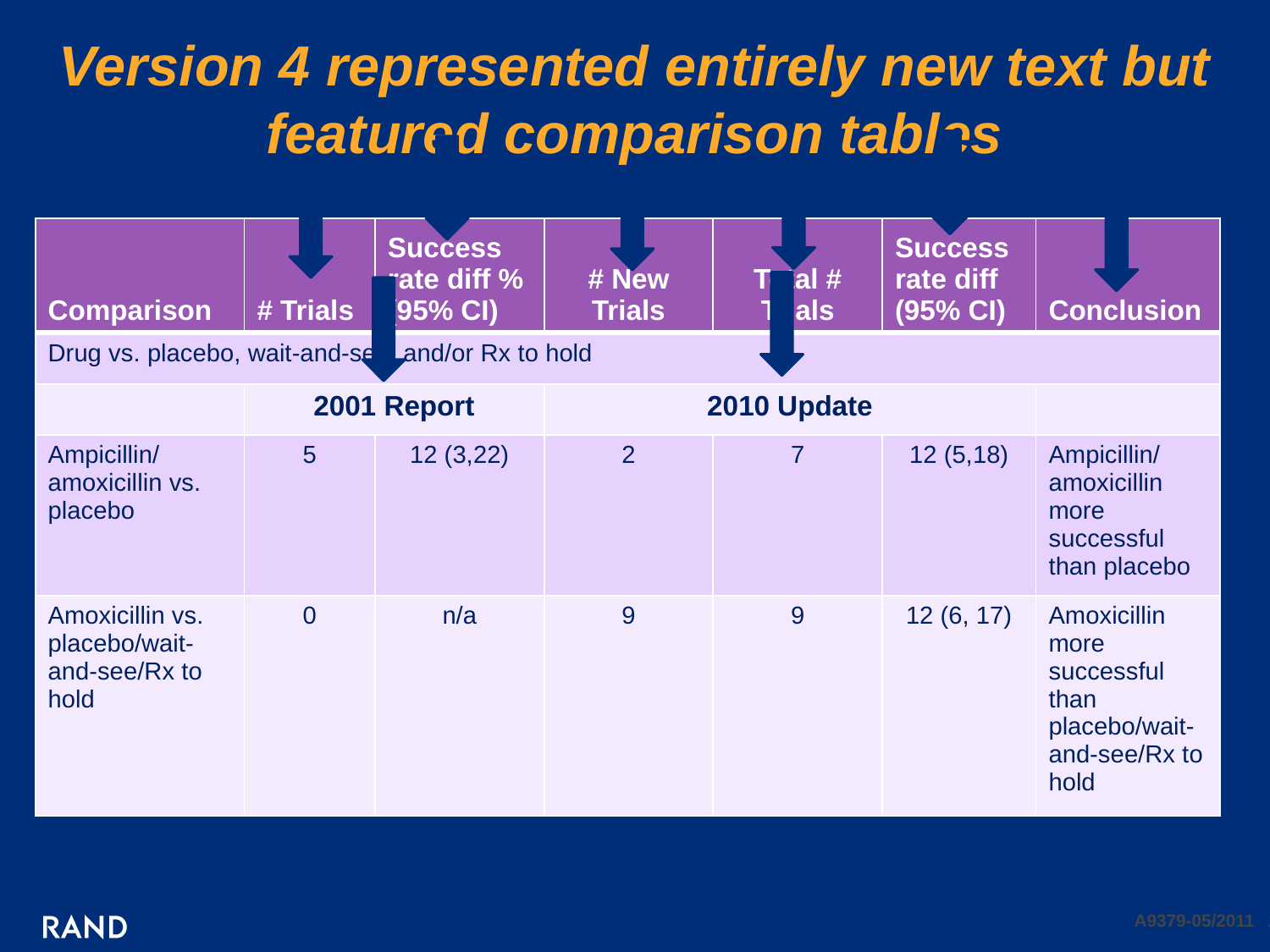

Version 4 represented entirely new text but featured comparison tables

| Comparison | # Trials | Success rate diff % (95% CI) | # New Trials | Total # Trials | Success rate diff (95% CI) | Conclusion |
| --- | --- | --- | --- | --- | --- | --- |
| Drug vs. placebo, wait-and-see, and/or Rx to hold |  |  |  |  |  |  |
|  | 2001 Report |  | 2010 Update |  |  |  |
| Ampicillin/ amoxicillin vs. placebo | 5 | 12 (3,22) | 2 | 7 | 12 (5,18) | Ampicillin/ amoxicillin more successful than placebo |
| Amoxicillin vs. placebo/wait-and-see/Rx to hold | 0 | n/a | 9 | 9 | 12 (6, 17) | Amoxicillin more successful than placebo/wait-and-see/Rx to hold |